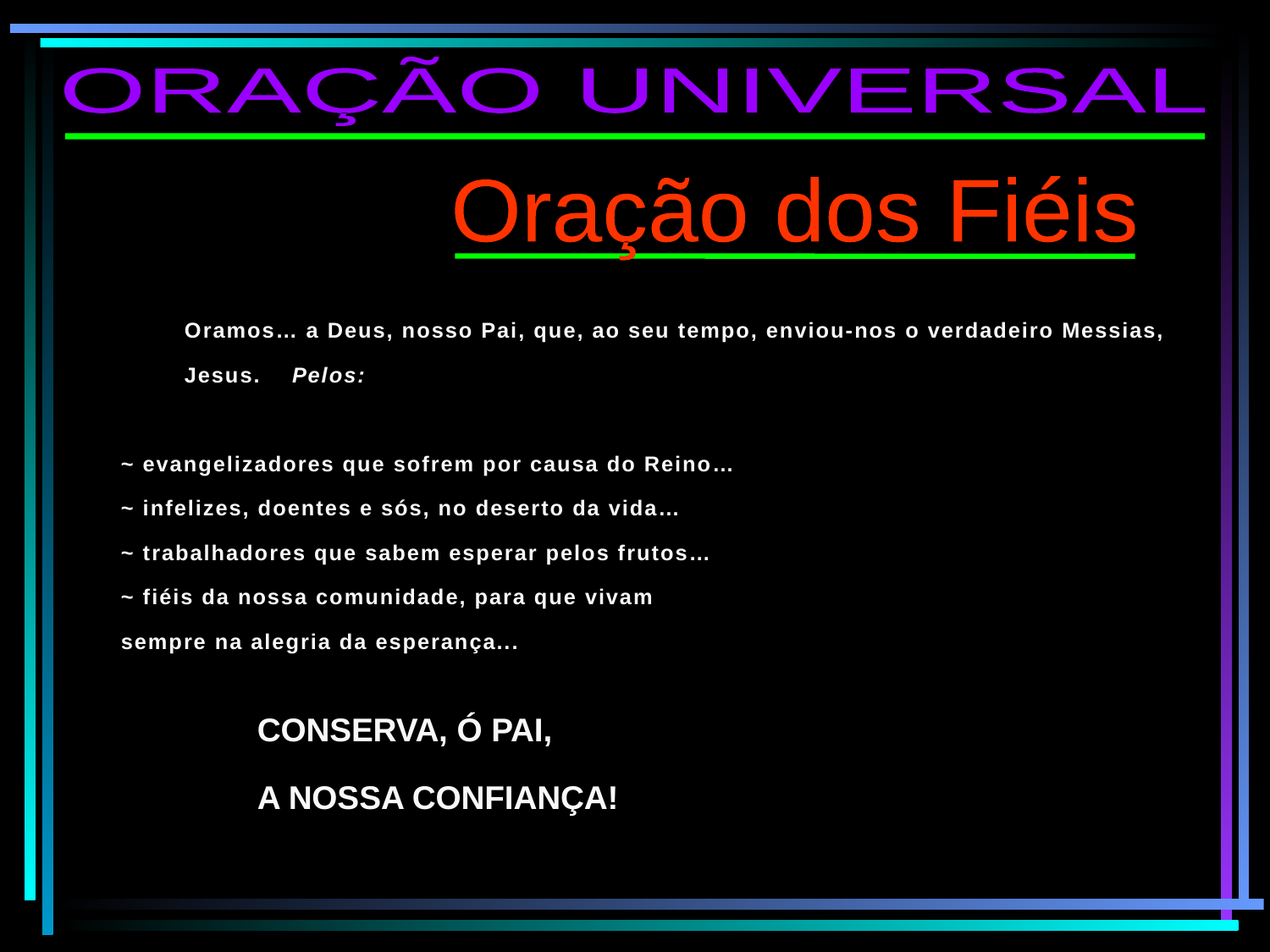

ORAÇÃO UNIVERSAL

Oração dos Fiéis

Oramos… a Deus, nosso Pai, que, ao seu tempo, enviou-nos o verdadeiro Messias, Jesus.    Pelos:

~ evangelizadores que sofrem por causa do Reino…
~ infelizes, doentes e sós, no deserto da vida…
~ trabalhadores que sabem esperar pelos frutos…
~ fiéis da nossa comunidade, para que vivam 				sempre na alegria da esperança...
CONSERVA, Ó PAI,
A NOSSA CONFIANÇA!